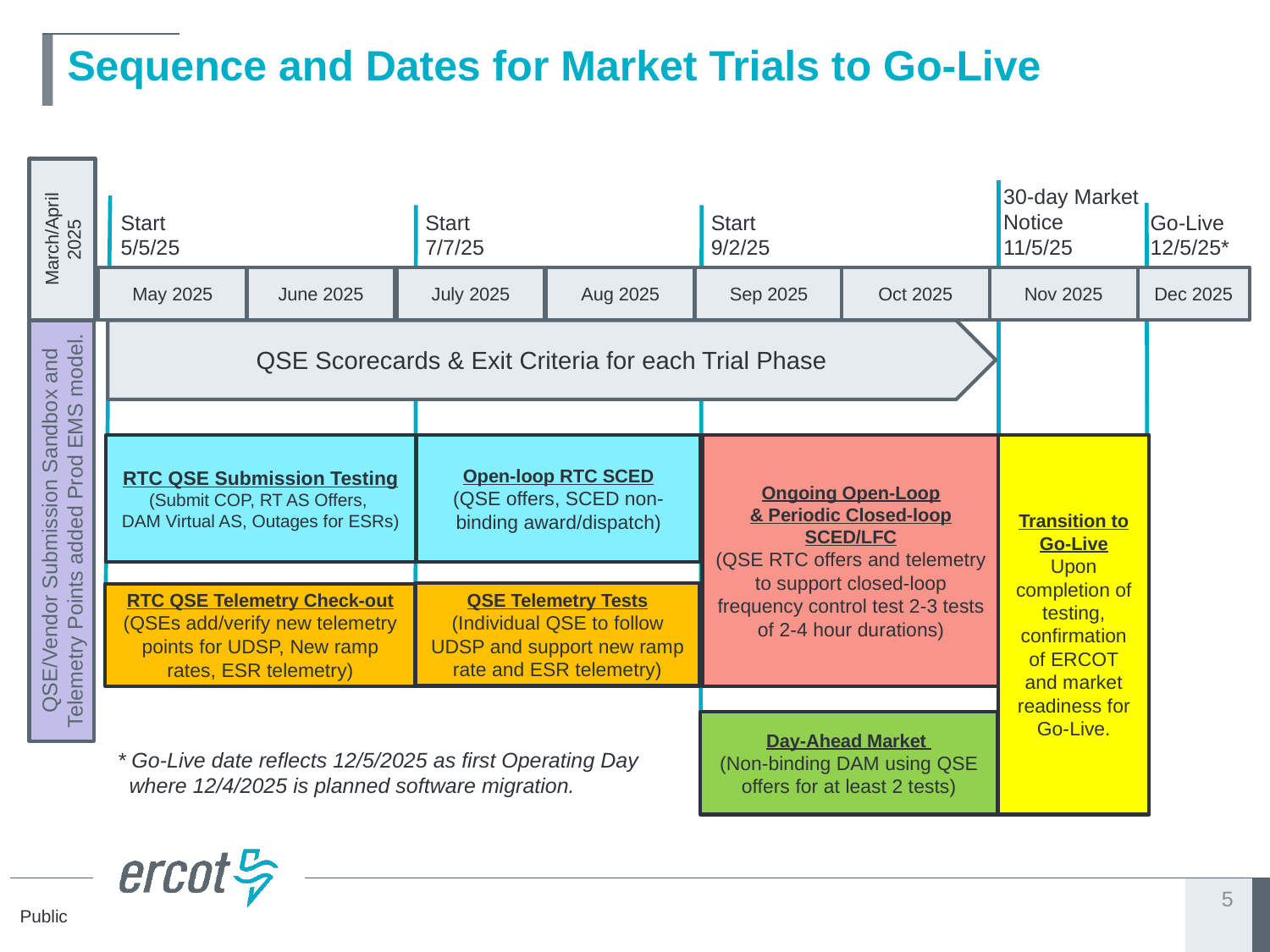

Sequence and Dates for Market Trials to Go-Live
30-day Market Notice
11/5/25
Start
5/5/25
Start
7/7/25
Start
9/2/25
Go-Live
12/5/25*
March/April
2025
May 2025
June 2025
July 2025
Aug 2025
Sep 2025
Oct 2025
Nov 2025
Dec 2025
QSE Scorecards & Exit Criteria for each Trial Phase
Transition to Go-Live
Upon completion of testing, confirmation of ERCOT and market readiness for Go-Live.
RTC QSE Submission Testing
(Submit COP, RT AS Offers,
DAM Virtual AS, Outages for ESRs)
Open-loop RTC SCED
(QSE offers, SCED non-binding award/dispatch)
Ongoing Open-Loop
& Periodic Closed-loop SCED/LFC
(QSE RTC offers and telemetry to support closed-loop frequency control test 2-3 tests of 2-4 hour durations)
QSE/Vendor Submission Sandbox and Telemetry Points added Prod EMS model.
QSE Telemetry Tests
(Individual QSE to follow UDSP and support new ramp rate and ESR telemetry)
RTC QSE Telemetry Check-out (QSEs add/verify new telemetry points for UDSP, New ramp rates, ESR telemetry)
Day-Ahead Market
(Non-binding DAM using QSE offers for at least 2 tests)
* Go-Live date reflects 12/5/2025 as first Operating Day
  where 12/4/2025 is planned software migration.